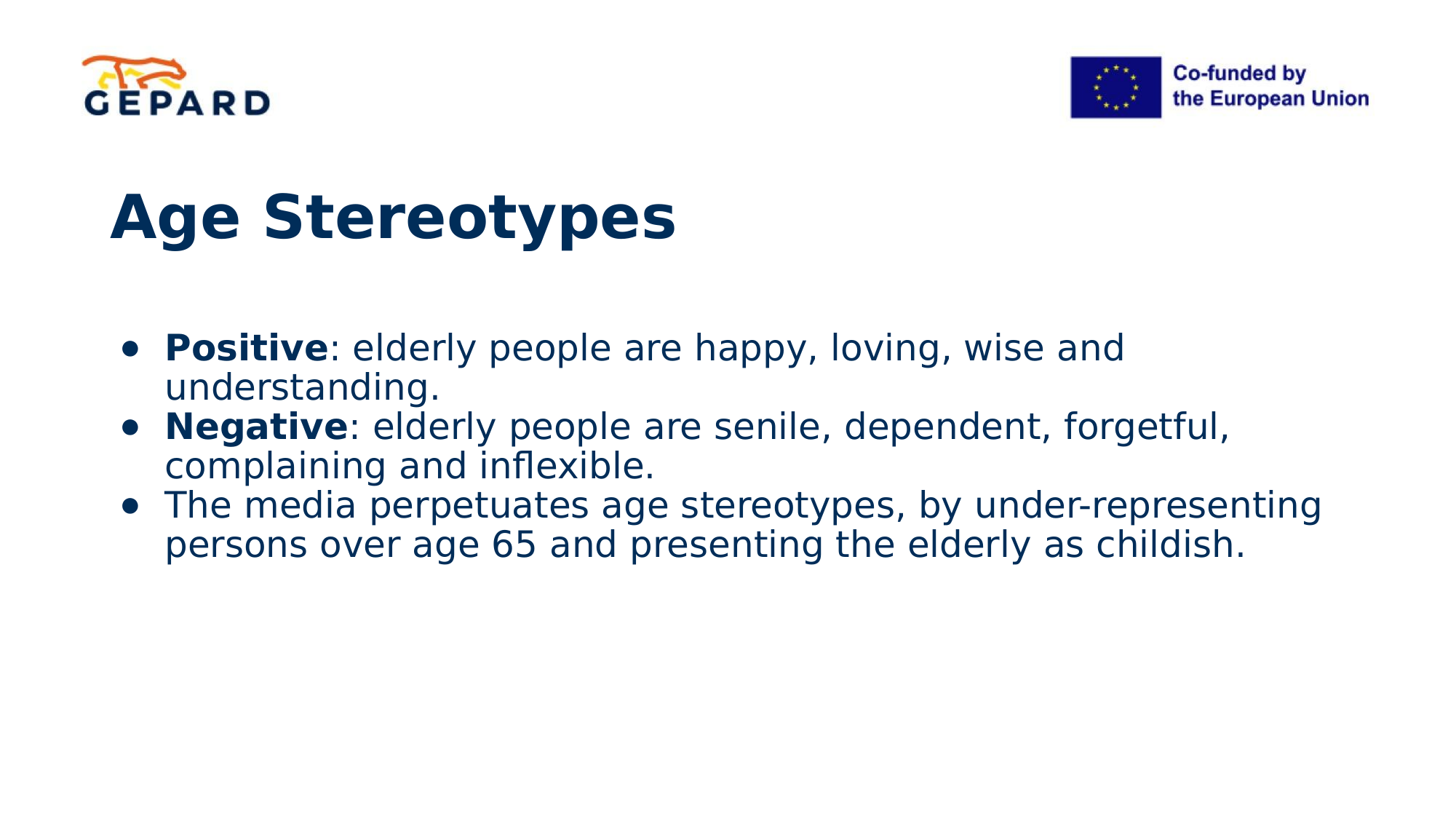

# Age Stereotypes
Positive: elderly people are happy, loving, wise and understanding.
Negative: elderly people are senile, dependent, forgetful, complaining and inflexible.
The media perpetuates age stereotypes, by under-representing persons over age 65 and presenting the elderly as childish.